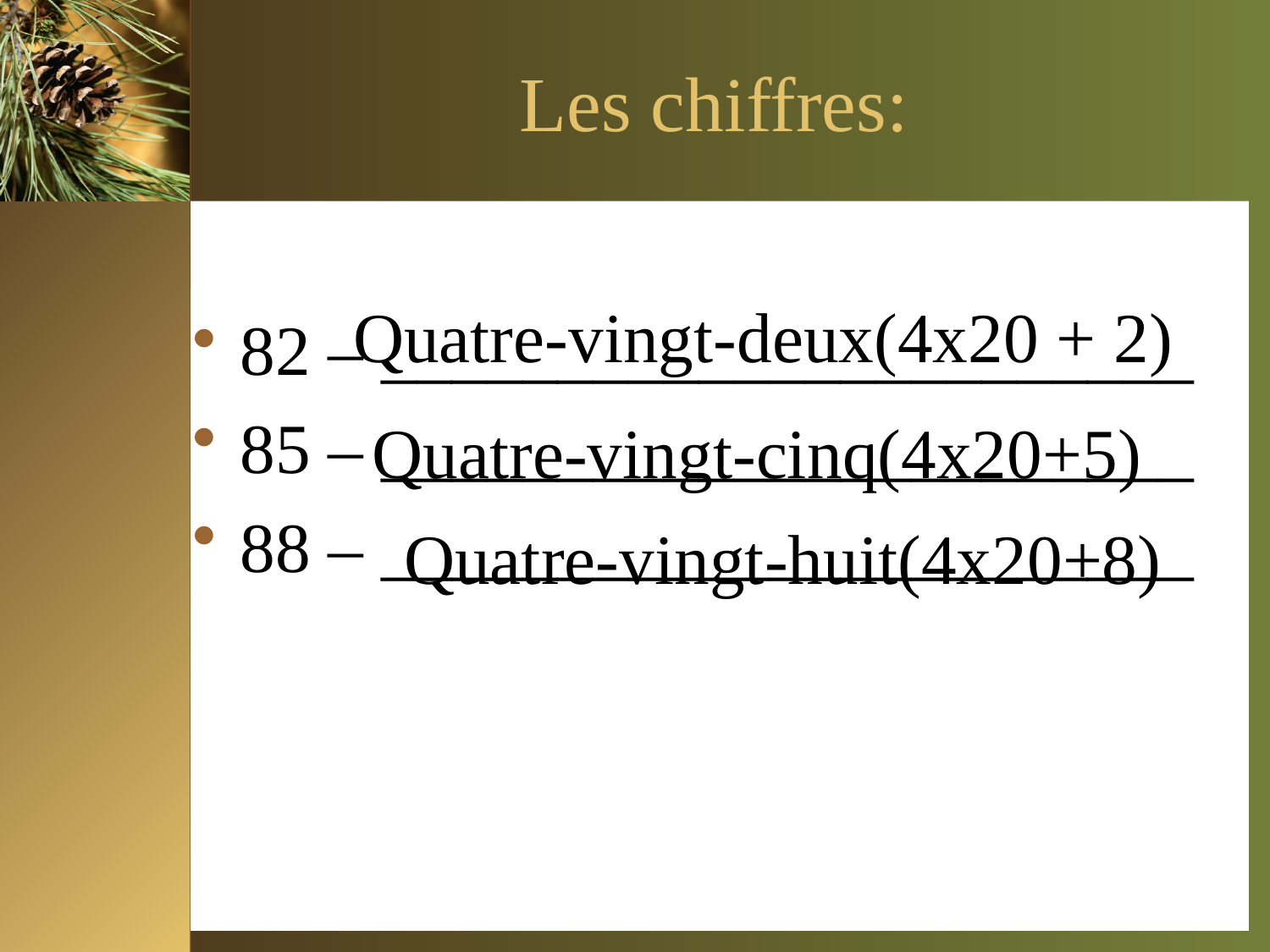

# Les chiffres:
Quatre-vingt-deux(4x20 + 2)

82 – _______________________
85 – _______________________
88 – _______________________
Quatre-vingt-cinq(4x20+5)

Quatre-vingt-huit(4x20+8)